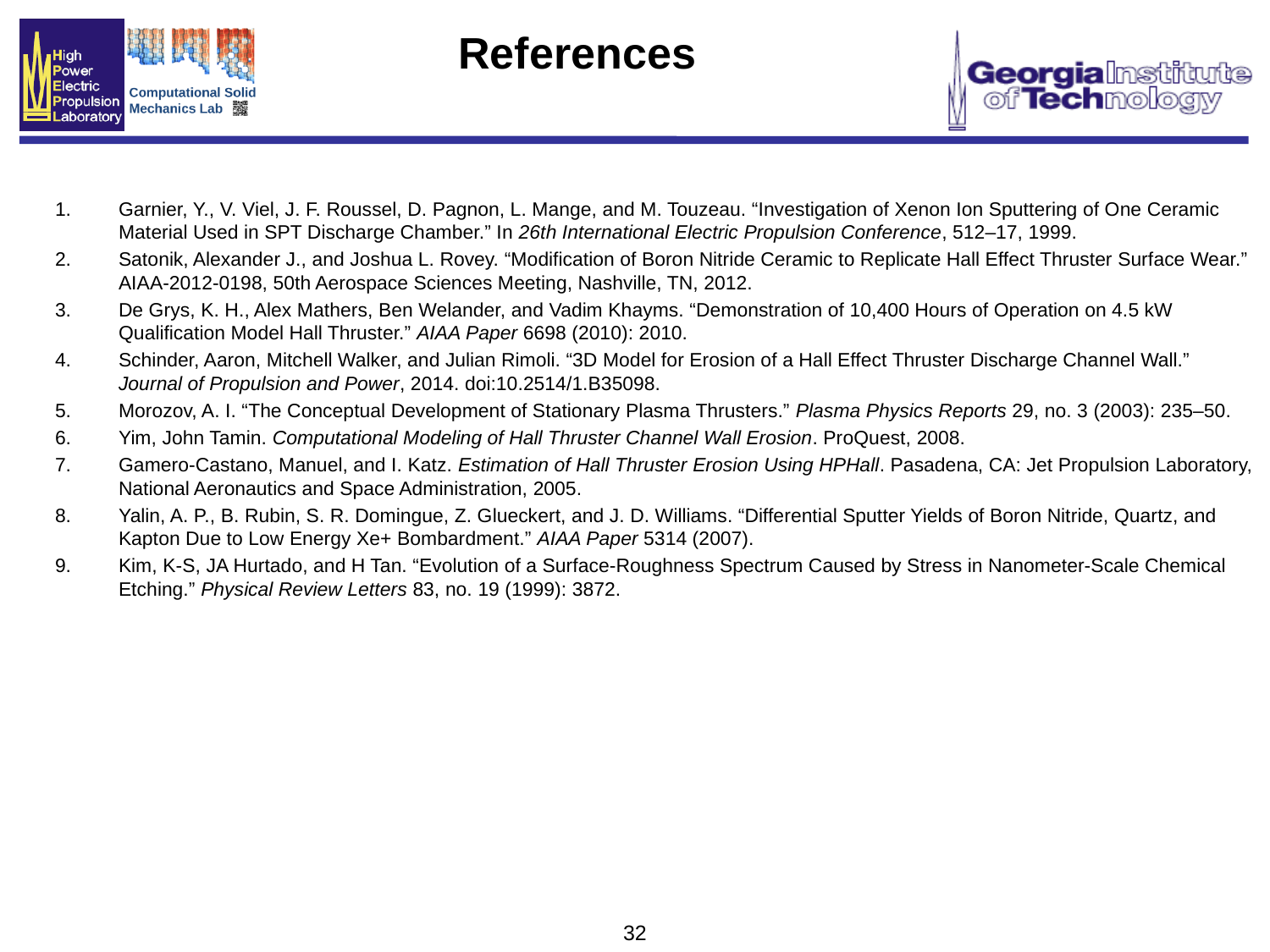

# References
Garnier, Y., V. Viel, J. F. Roussel, D. Pagnon, L. Mange, and M. Touzeau. “Investigation of Xenon Ion Sputtering of One Ceramic Material Used in SPT Discharge Chamber.” In 26th International Electric Propulsion Conference, 512–17, 1999.
Satonik, Alexander J., and Joshua L. Rovey. “Modification of Boron Nitride Ceramic to Replicate Hall Effect Thruster Surface Wear.” AIAA-2012-0198, 50th Aerospace Sciences Meeting, Nashville, TN, 2012.
De Grys, K. H., Alex Mathers, Ben Welander, and Vadim Khayms. “Demonstration of 10,400 Hours of Operation on 4.5 kW Qualification Model Hall Thruster.” AIAA Paper 6698 (2010): 2010.
Schinder, Aaron, Mitchell Walker, and Julian Rimoli. “3D Model for Erosion of a Hall Effect Thruster Discharge Channel Wall.” Journal of Propulsion and Power, 2014. doi:10.2514/1.B35098.
Morozov, A. I. “The Conceptual Development of Stationary Plasma Thrusters.” Plasma Physics Reports 29, no. 3 (2003): 235–50.
Yim, John Tamin. Computational Modeling of Hall Thruster Channel Wall Erosion. ProQuest, 2008.
Gamero-Castano, Manuel, and I. Katz. Estimation of Hall Thruster Erosion Using HPHall. Pasadena, CA: Jet Propulsion Laboratory, National Aeronautics and Space Administration, 2005.
Yalin, A. P., B. Rubin, S. R. Domingue, Z. Glueckert, and J. D. Williams. “Differential Sputter Yields of Boron Nitride, Quartz, and Kapton Due to Low Energy Xe+ Bombardment.” AIAA Paper 5314 (2007).
Kim, K-S, JA Hurtado, and H Tan. “Evolution of a Surface-Roughness Spectrum Caused by Stress in Nanometer-Scale Chemical Etching.” Physical Review Letters 83, no. 19 (1999): 3872.